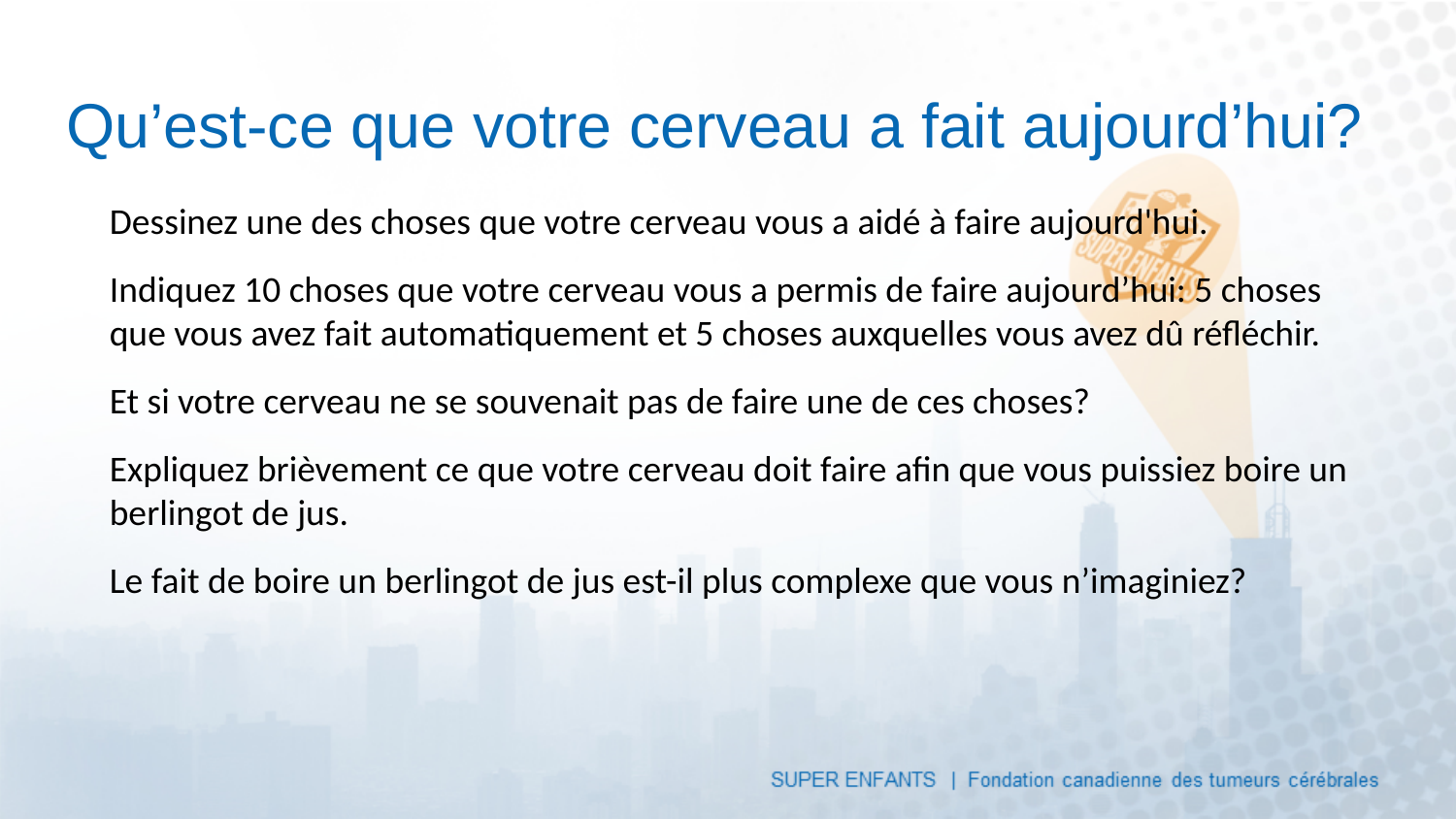

# Qu’est-ce que votre cerveau a fait aujourd’hui?
Dessinez une des choses que votre cerveau vous a aidé à faire aujourd'hui.
Indiquez 10 choses que votre cerveau vous a permis de faire aujourd’hui: 5 choses que vous avez fait automatiquement et 5 choses auxquelles vous avez dû réfléchir.
Et si votre cerveau ne se souvenait pas de faire une de ces choses?
Expliquez brièvement ce que votre cerveau doit faire afin que vous puissiez boire un berlingot de jus.
Le fait de boire un berlingot de jus est-il plus complexe que vous n’imaginiez?